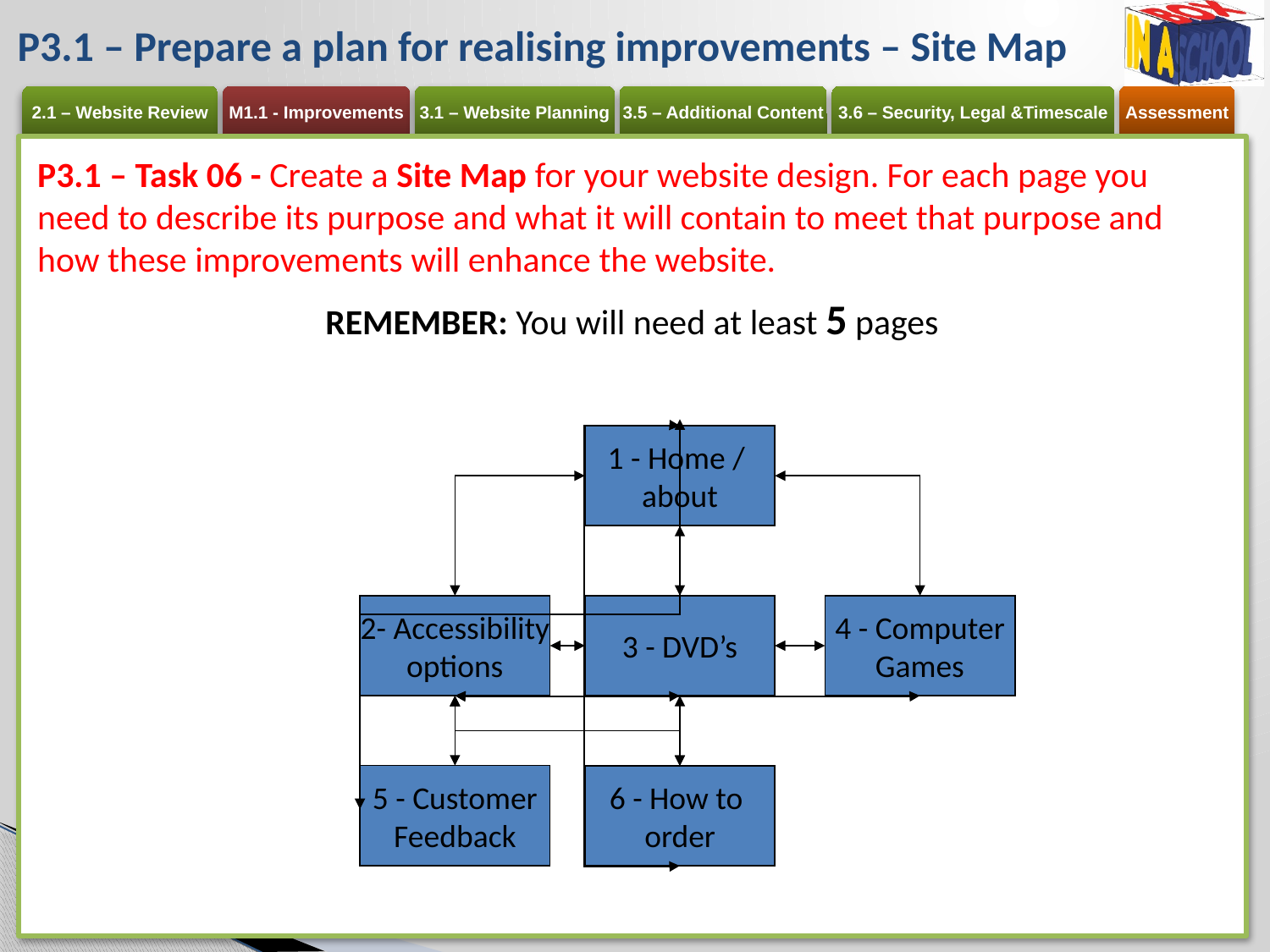

# P3.1 – Prepare a plan for realising improvements – Site Map
P3.1 – Task 06 - Create a Site Map for your website design. For each page you need to describe its purpose and what it will contain to meet that purpose and how these improvements will enhance the website.

REMEMBER: You will need at least 5 pages

1 - Home /
about
2- Accessibility
options
3 - DVD’s
4 - Computer
Games
5 - Customer
Feedback
6 - How to
order